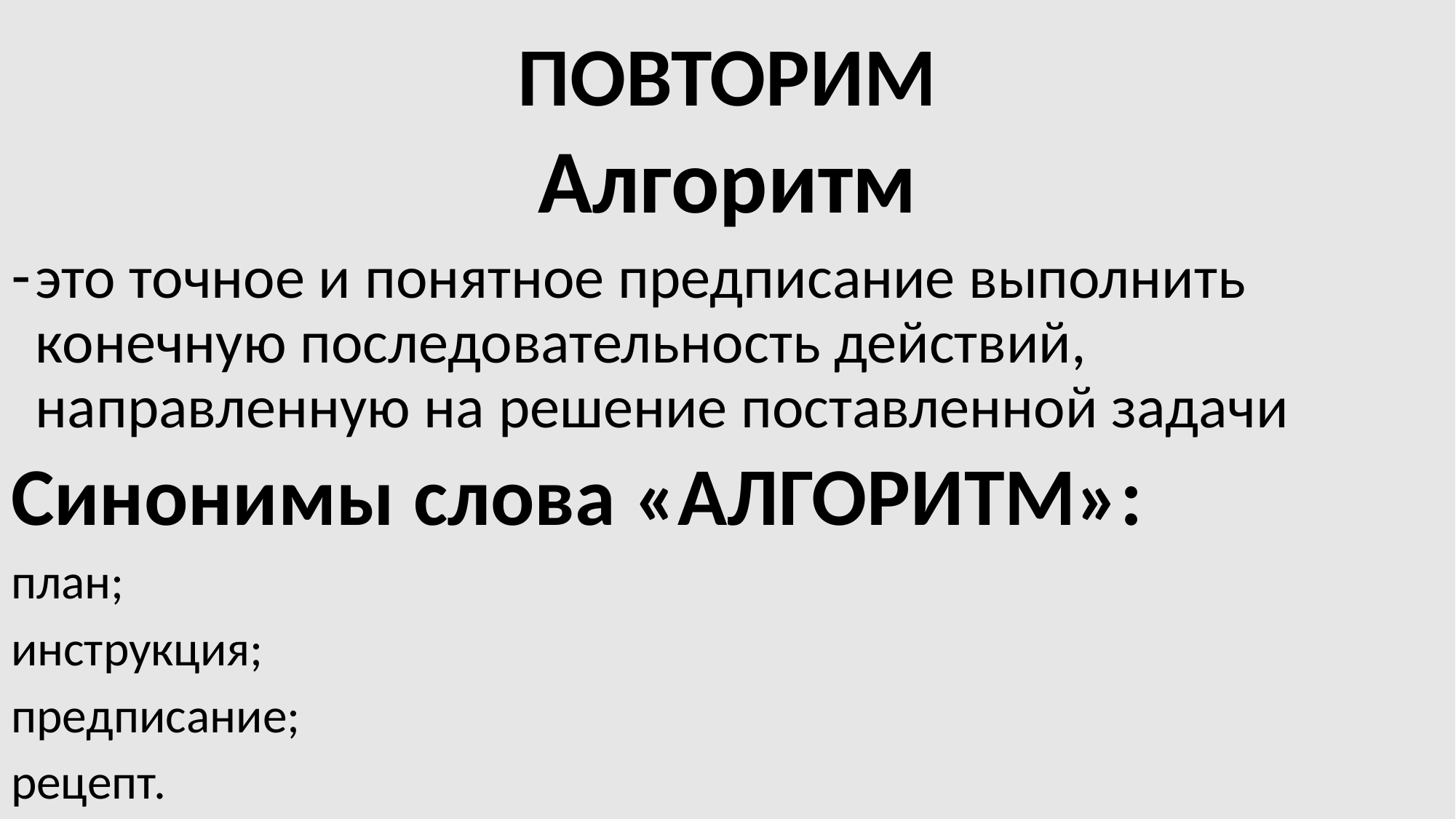

# ПОВТОРИМ
Алгоритм
это точное и понятное предписание выполнить конечную последовательность действий, направленную на решение поставленной задачи
Синонимы слова «АЛГОРИТМ»:
план;
инструкция;
предписание;
рецепт.